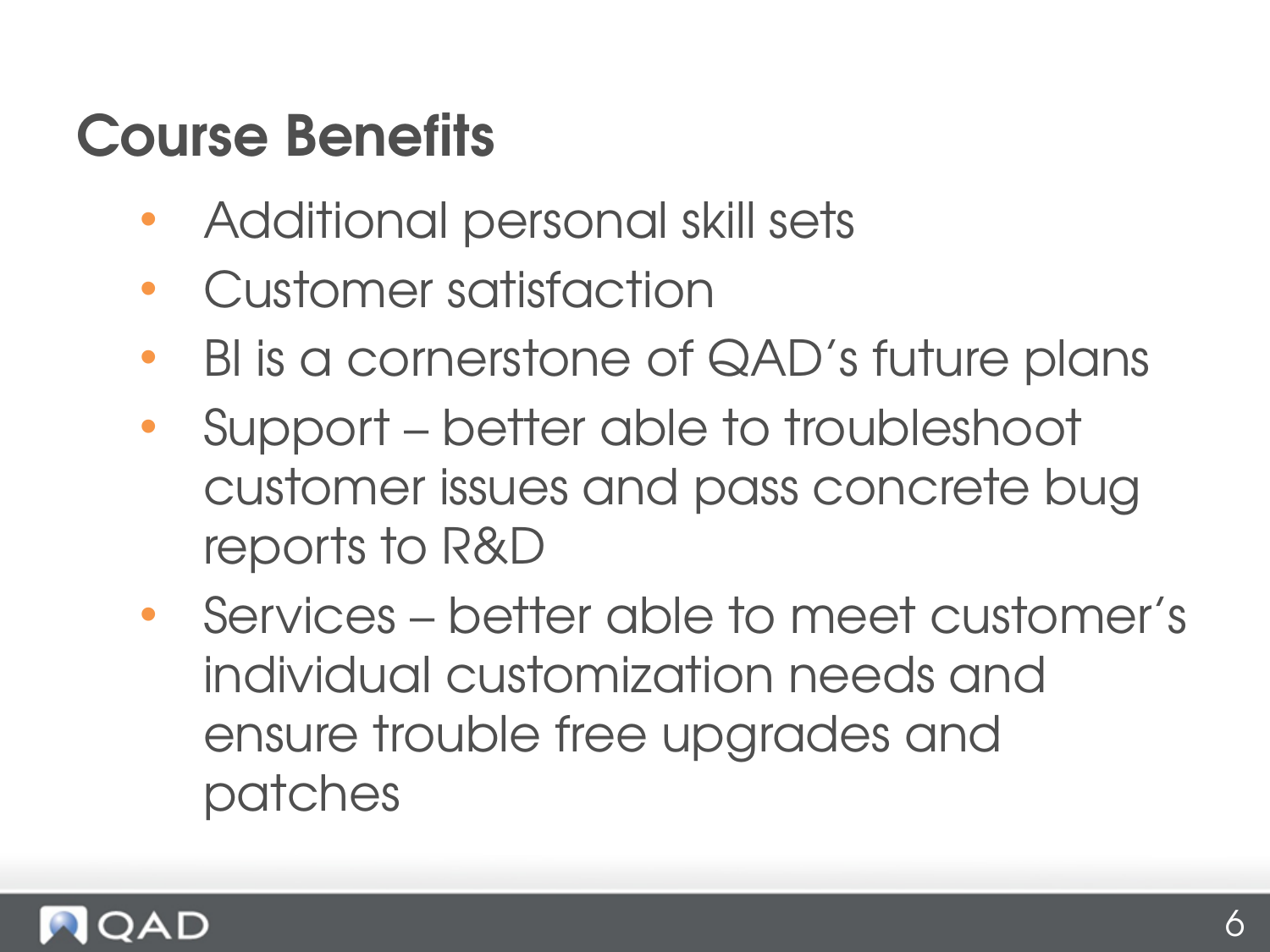

# Course Benefits
Additional personal skill sets
Customer satisfaction
BI is a cornerstone of QAD’s future plans
Support – better able to troubleshoot customer issues and pass concrete bug reports to R&D
Services – better able to meet customer’s individual customization needs and ensure trouble free upgrades and patches
6